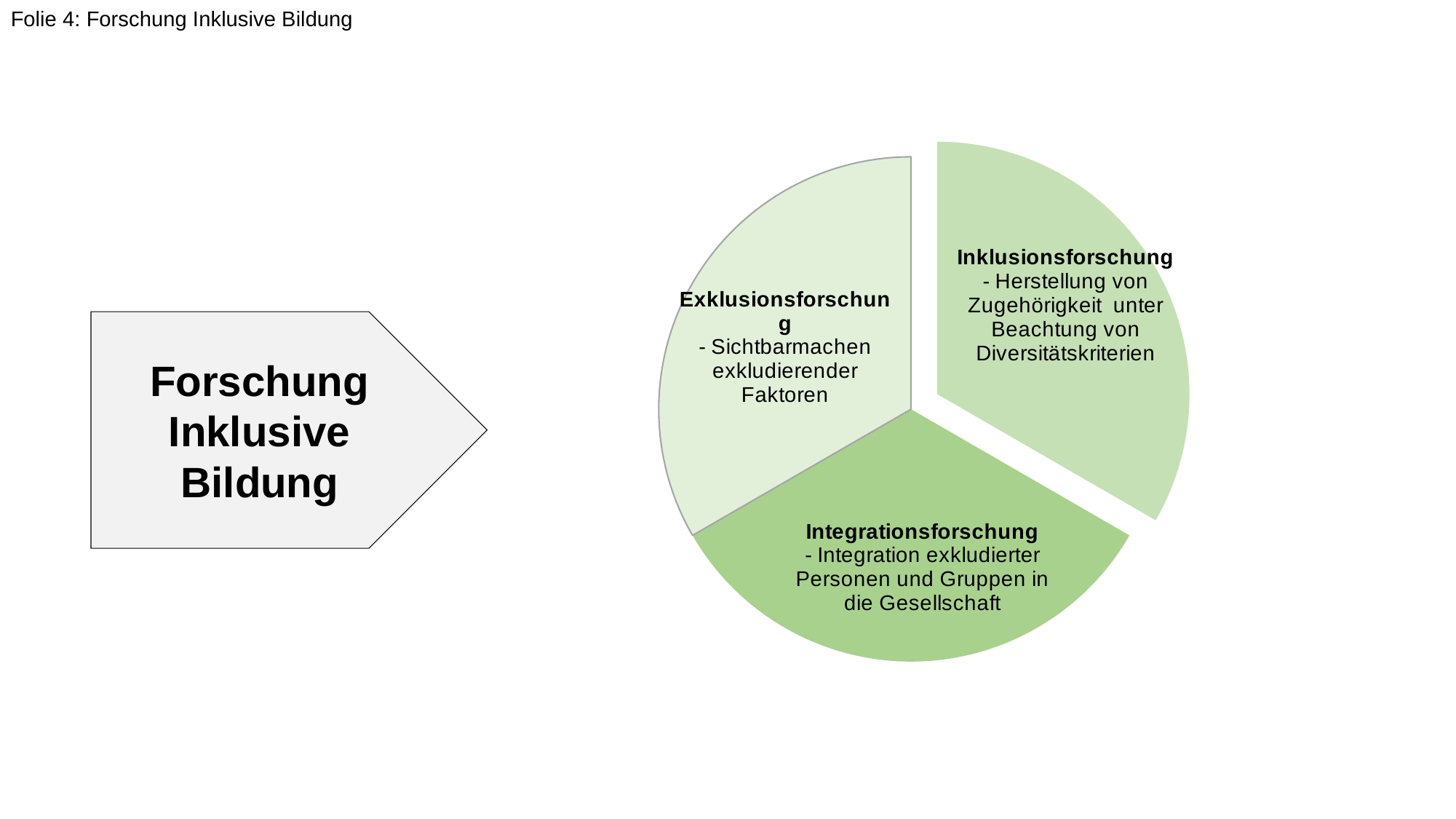

Folie 4: Forschung Inklusive Bildung

### Chart

| Category | Spalte1 |
|---|---|
| 1. Quartal | 5.0 |
| 2. Quartal | 5.0 |
| 3. Quartal | 5.0 |
Forschung Inklusive Bildung